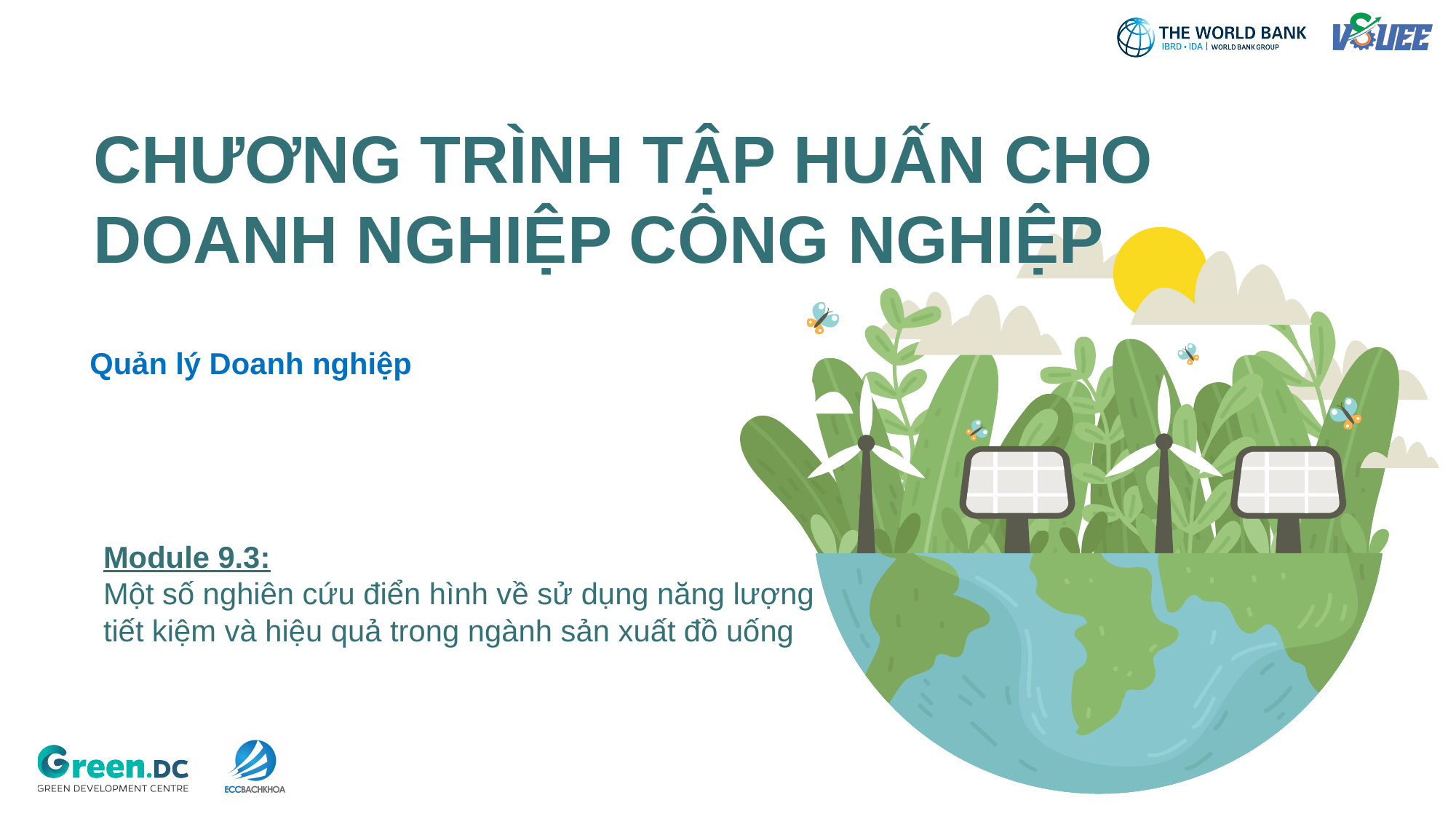

# CHƯƠNG TRÌNH TẬP HUẤN CHO DOANH NGHIỆP CÔNG NGHIỆP

Quản lý Doanh nghiệp
Module 9.3:
Một số nghiên cứu điển hình về sử dụng năng lượng tiết kiệm và hiệu quả trong ngành sản xuất đồ uống